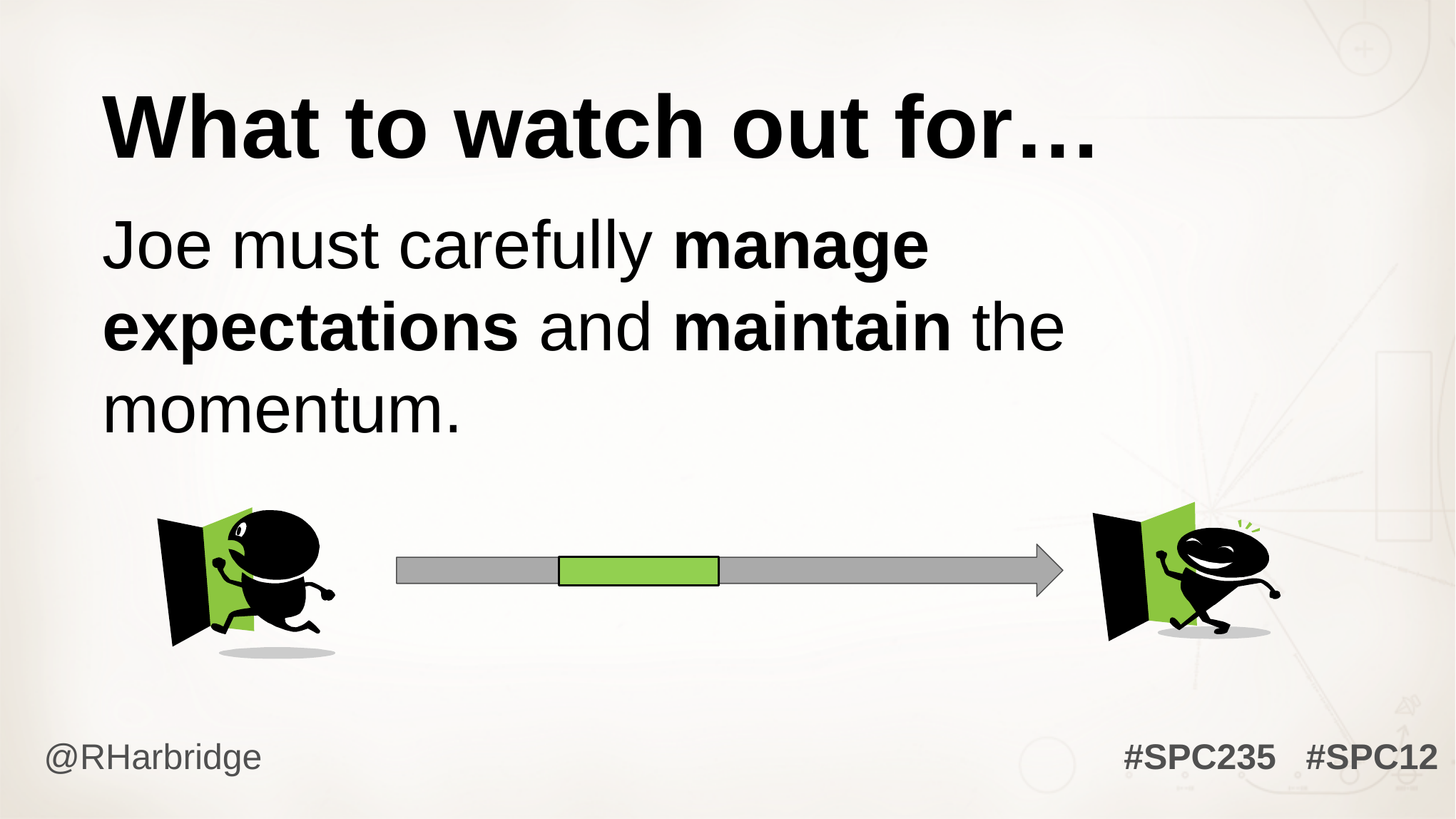

What to watch out for…
Joe must carefully manage expectations and maintain the momentum.